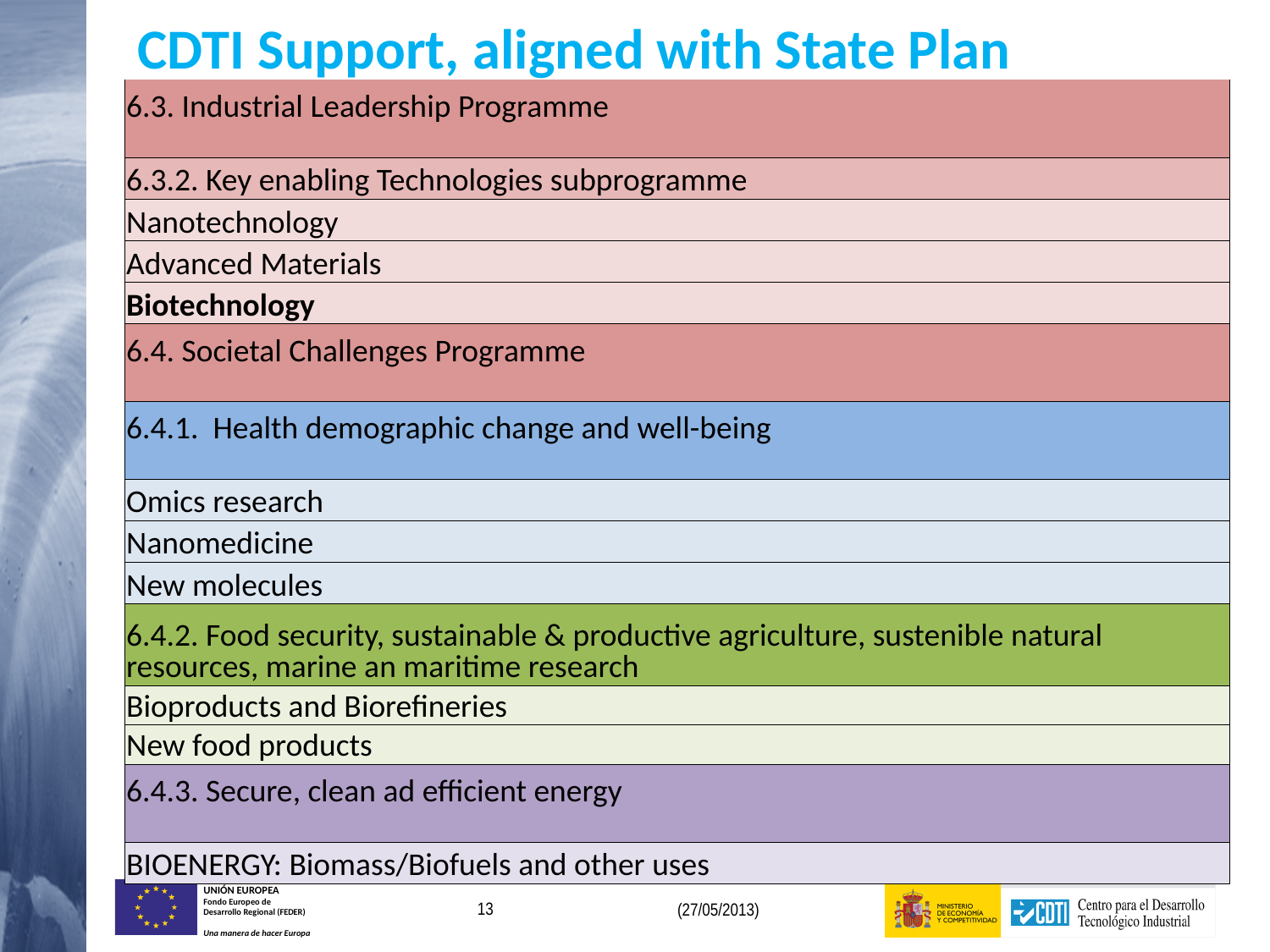

CDTI Support, aligned with State Plan
| 6.3. Industrial Leadership Programme |
| --- |
| 6.3.2. Key enabling Technologies subprogramme |
| Nanotechnology |
| Advanced Materials |
| Biotechnology |
| 6.4. Societal Challenges Programme |
| 6.4.1. Health demographic change and well-being |
| Omics research |
| Nanomedicine |
| New molecules |
| 6.4.2. Food security, sustainable & productive agriculture, sustenible natural resources, marine an maritime research |
| Bioproducts and Biorefineries |
| New food products |
| 6.4.3. Secure, clean ad efficient energy |
| BIOENERGY: Biomass/Biofuels and other uses |